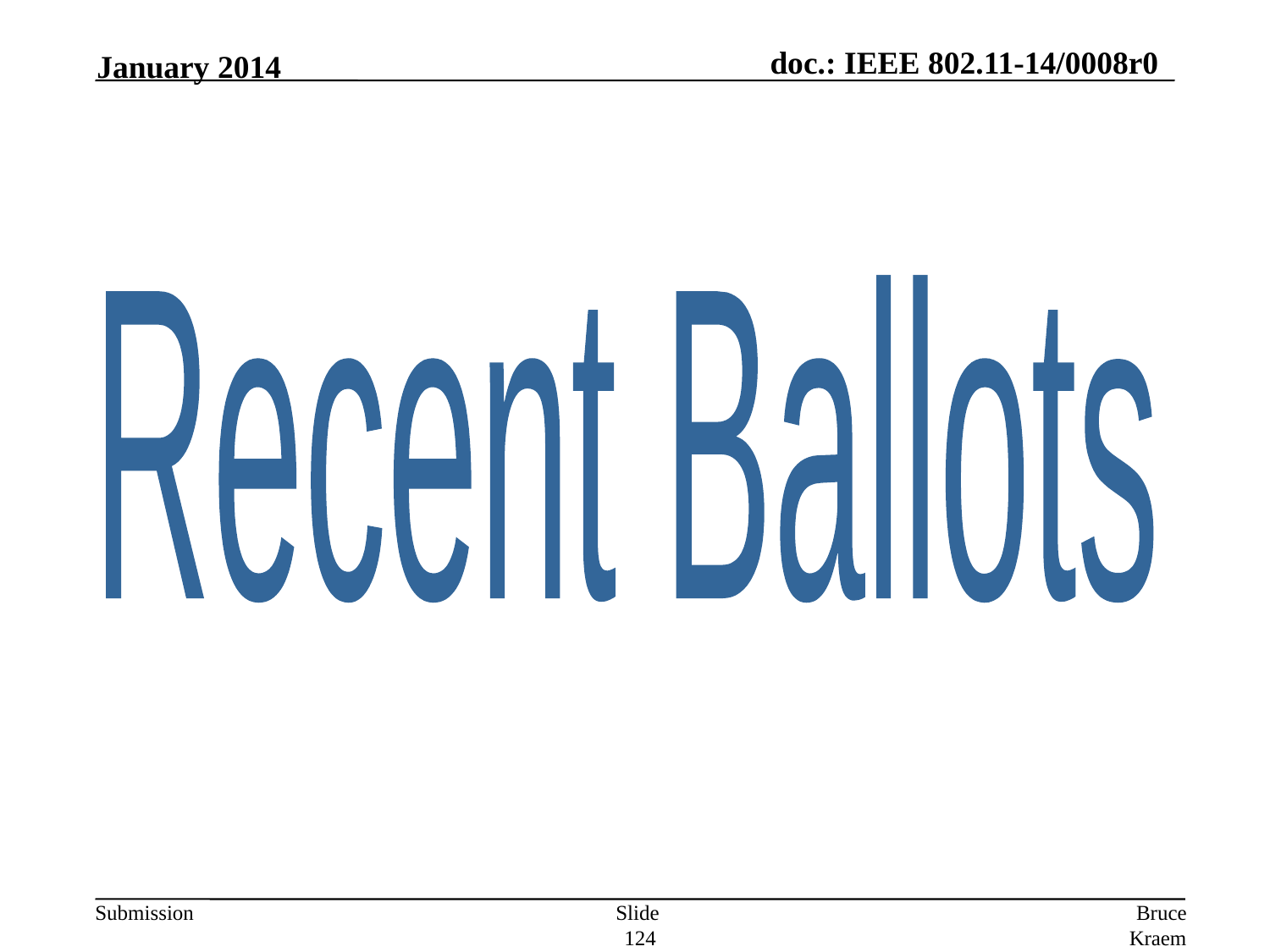

January 2014
Recent Ballots
Slide 124
Bruce Kraemer, Marvell